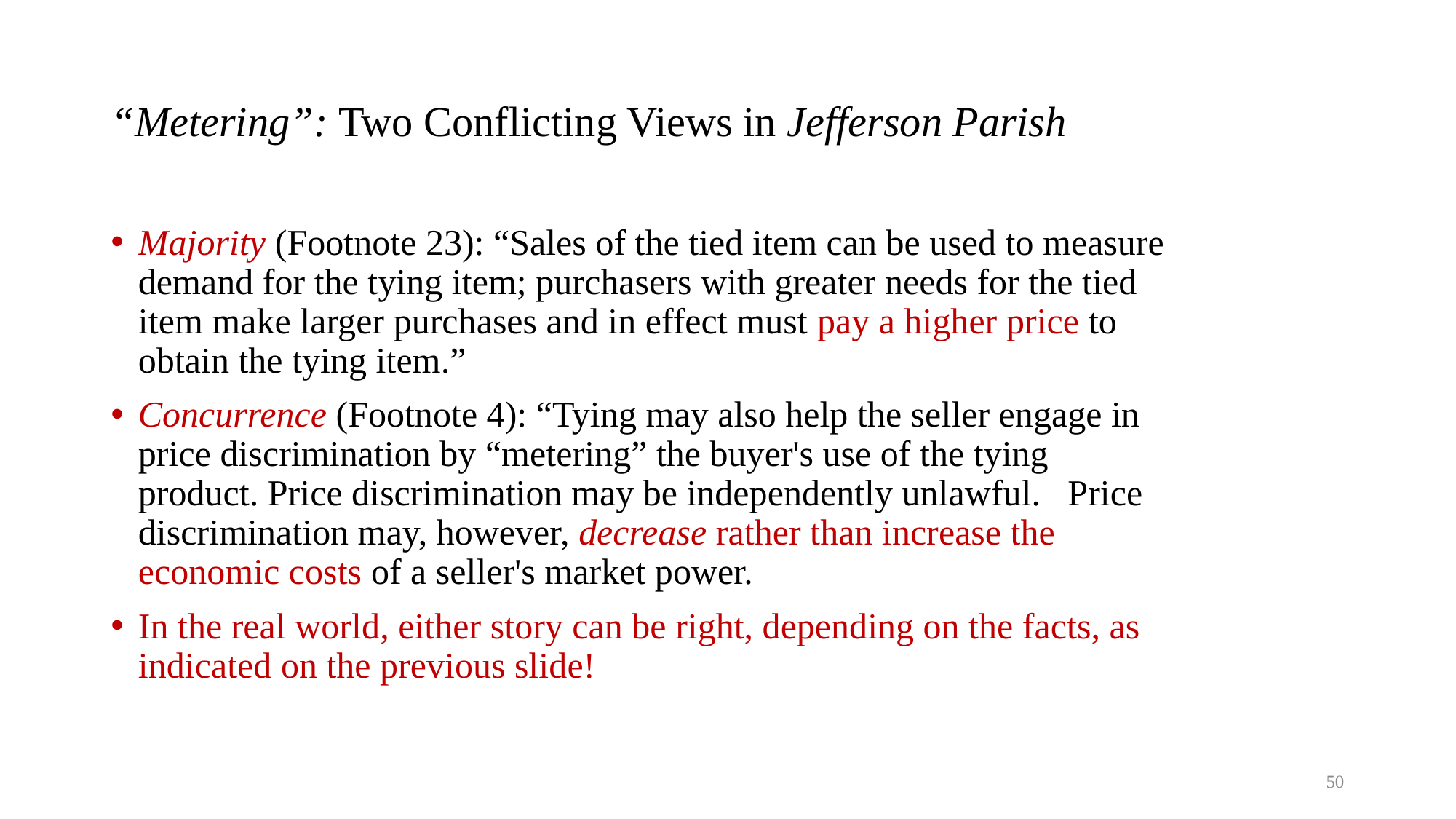

# “Metering”: Two Conflicting Views in Jefferson Parish
Majority (Footnote 23): “Sales of the tied item can be used to measure demand for the tying item; purchasers with greater needs for the tied item make larger purchases and in effect must pay a higher price to obtain the tying item.”
Concurrence (Footnote 4): “Tying may also help the seller engage in price discrimination by “metering” the buyer's use of the tying product. Price discrimination may be independently unlawful.   Price discrimination may, however, decrease rather than increase the economic costs of a seller's market power.
In the real world, either story can be right, depending on the facts, as indicated on the previous slide!
50